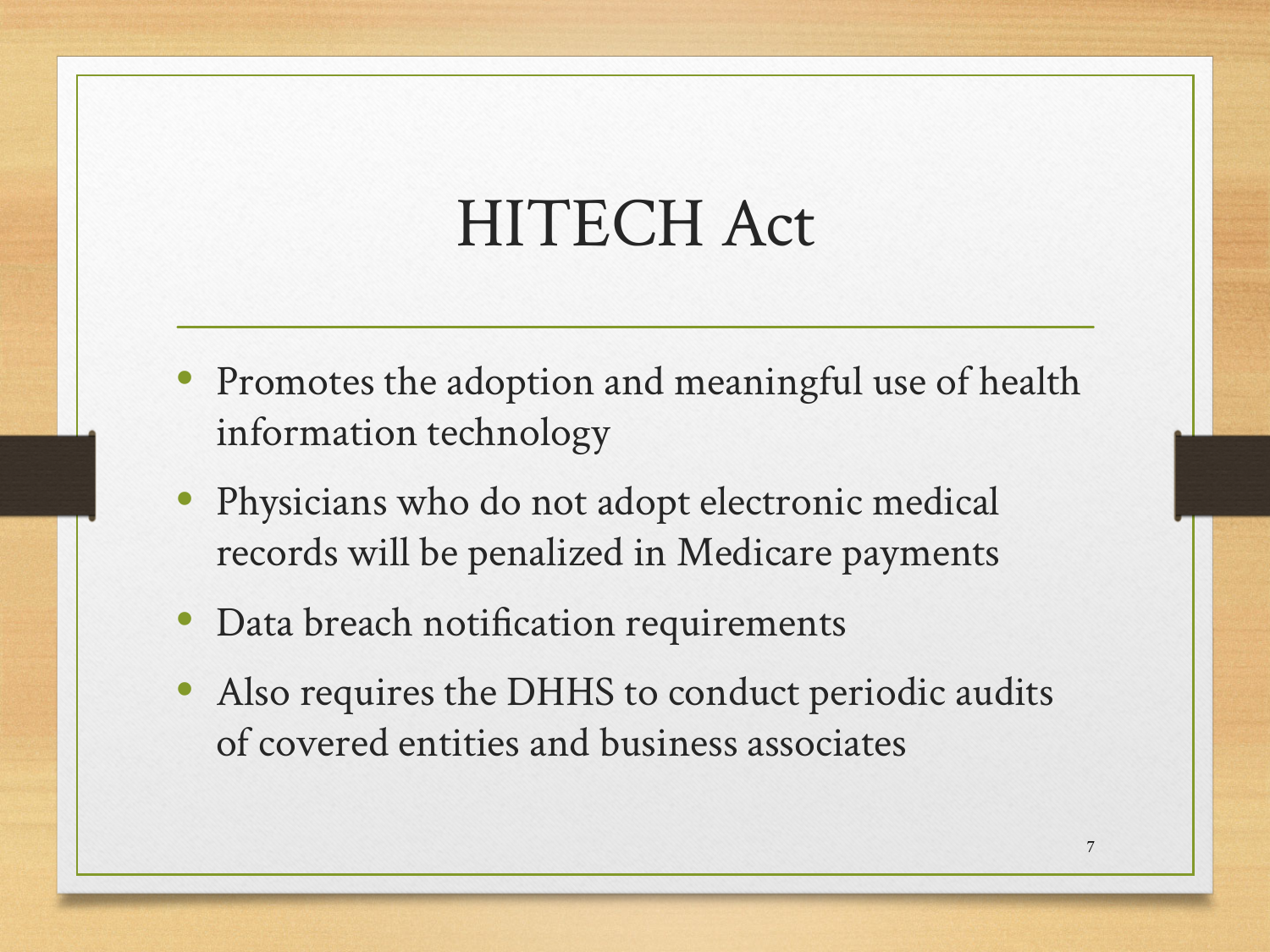

# HITECH Act
Promotes the adoption and meaningful use of health information technology
Physicians who do not adopt electronic medical records will be penalized in Medicare payments
Data breach notification requirements
Also requires the DHHS to conduct periodic audits of covered entities and business associates
 7